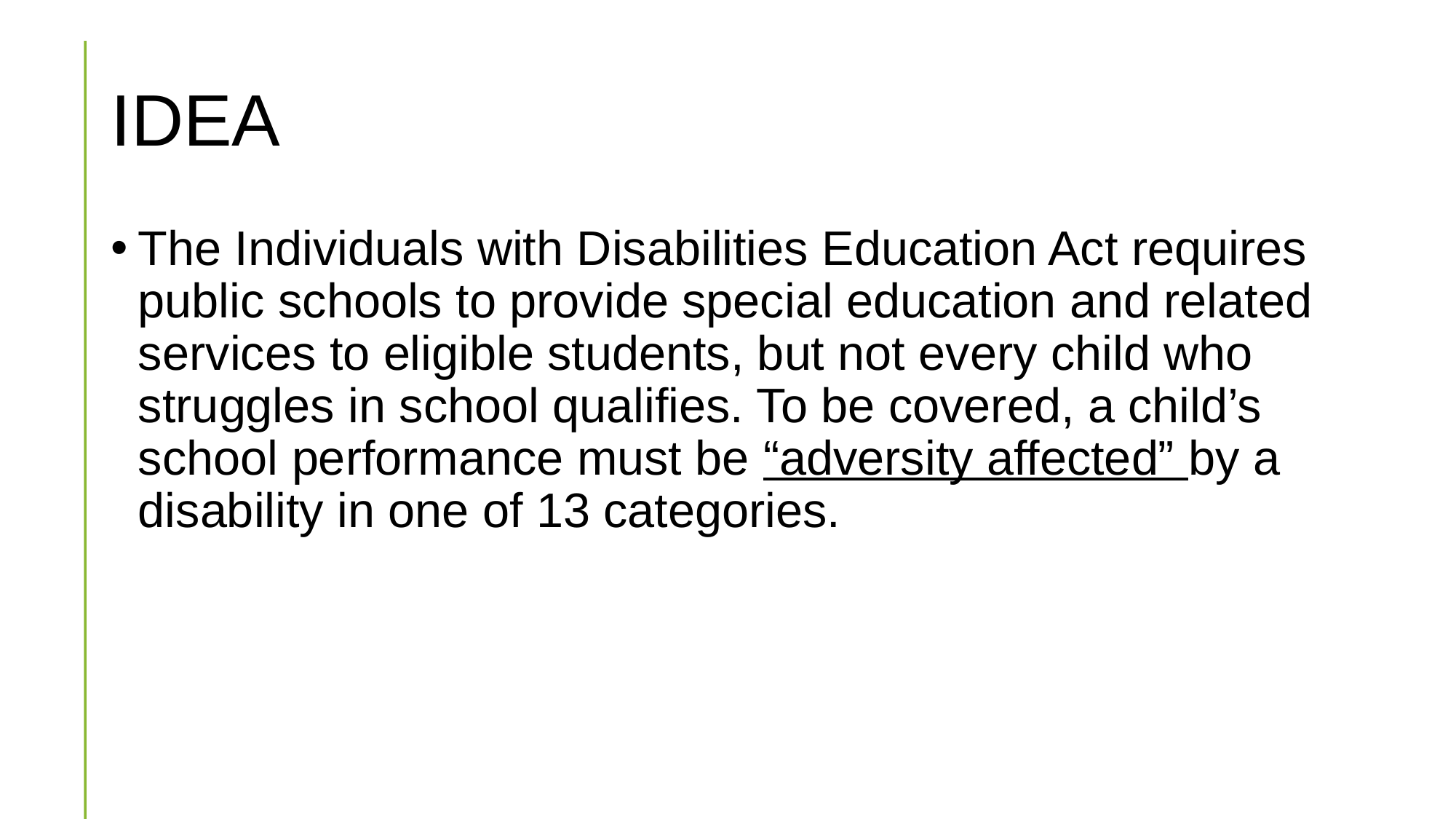

# IDEA
The Individuals with Disabilities Education Act requires public schools to provide special education and related services to eligible students, but not every child who struggles in school qualifies. To be covered, a child’s school performance must be “adversity affected” by a disability in one of 13 categories.